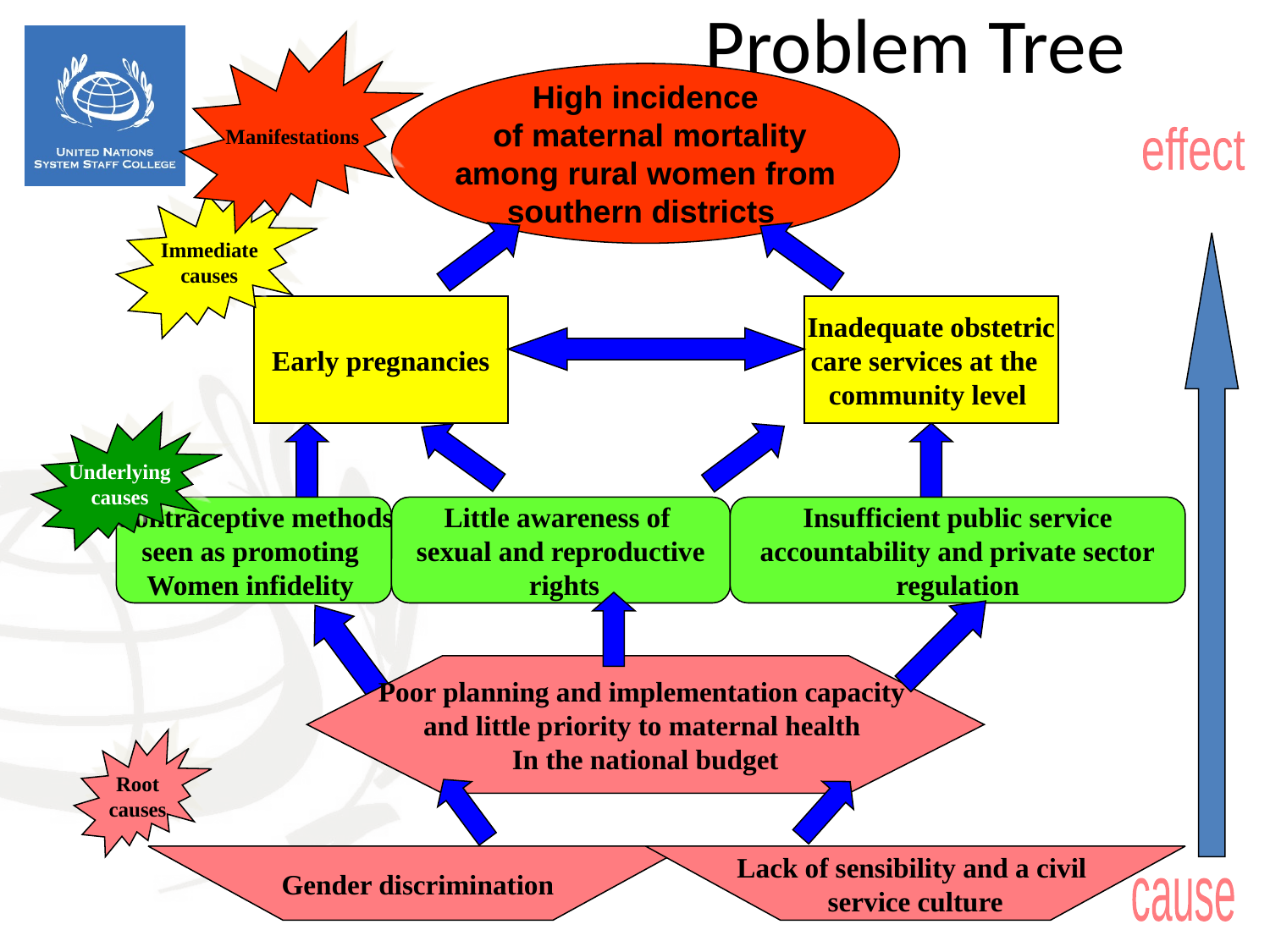

Problem Tree
Manifestations
High incidence
 of maternal mortality
 among rural women from
southern districts
effect
Immediate
causes

Early pregnancies
Inadequate obstetric
care services at the
community level

Underlying
causes

Contraceptive methods
seen as promoting
Women infidelity
Little awareness of
sexual and reproductive
 rights
Insufficient public service
accountability and private sector
regulation

Poor planning and implementation capacity
and little priority to maternal health
In the national budget
Root
causes

Gender discrimination
Lack of sensibility and a civil
service culture
cause